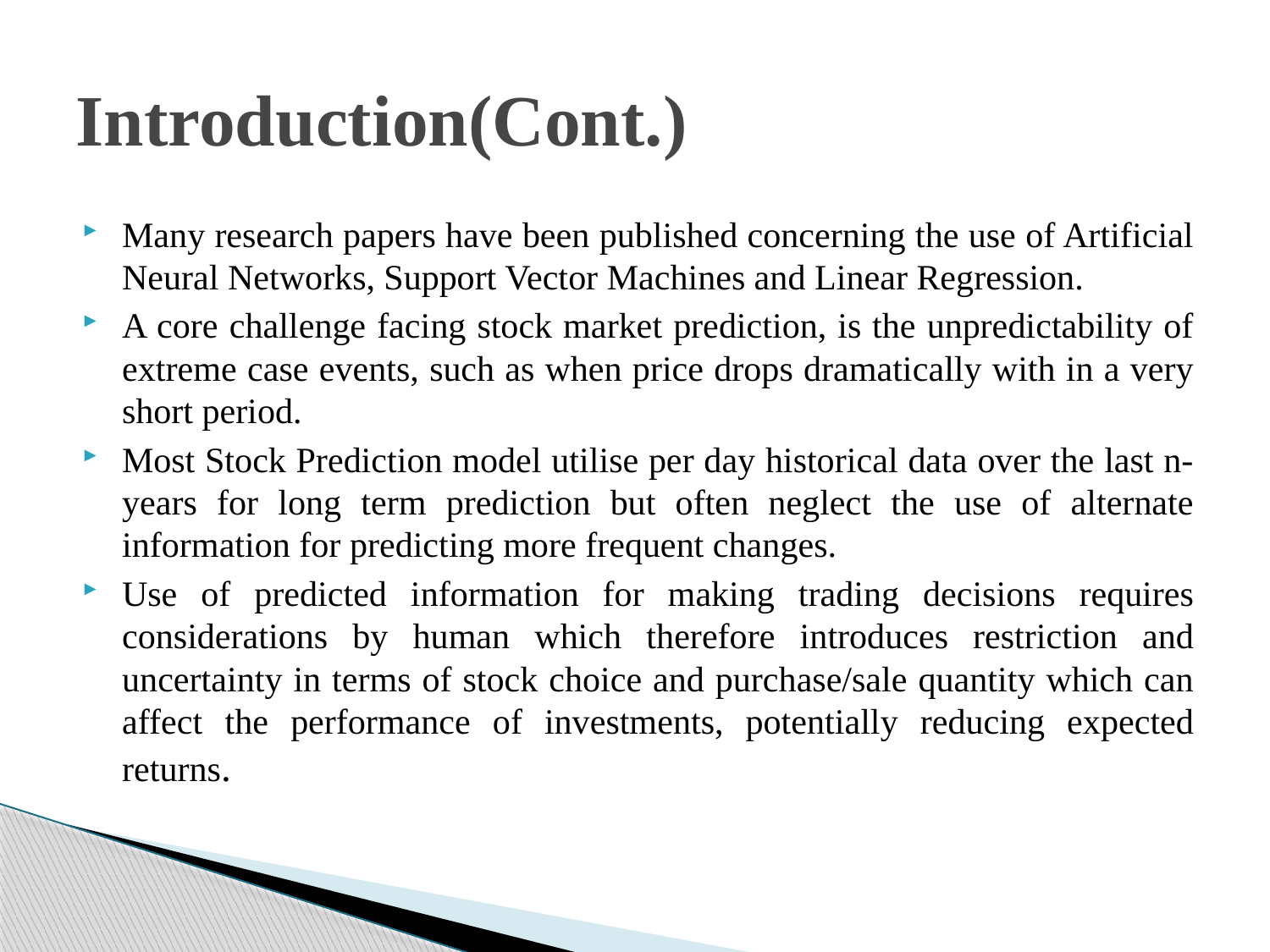

# Introduction(Cont.)
Many research papers have been published concerning the use of Artificial Neural Networks, Support Vector Machines and Linear Regression.
A core challenge facing stock market prediction, is the unpredictability of extreme case events, such as when price drops dramatically with in a very short period.
Most Stock Prediction model utilise per day historical data over the last n-years for long term prediction but often neglect the use of alternate information for predicting more frequent changes.
Use of predicted information for making trading decisions requires considerations by human which therefore introduces restriction and uncertainty in terms of stock choice and purchase/sale quantity which can affect the performance of investments, potentially reducing expected returns.